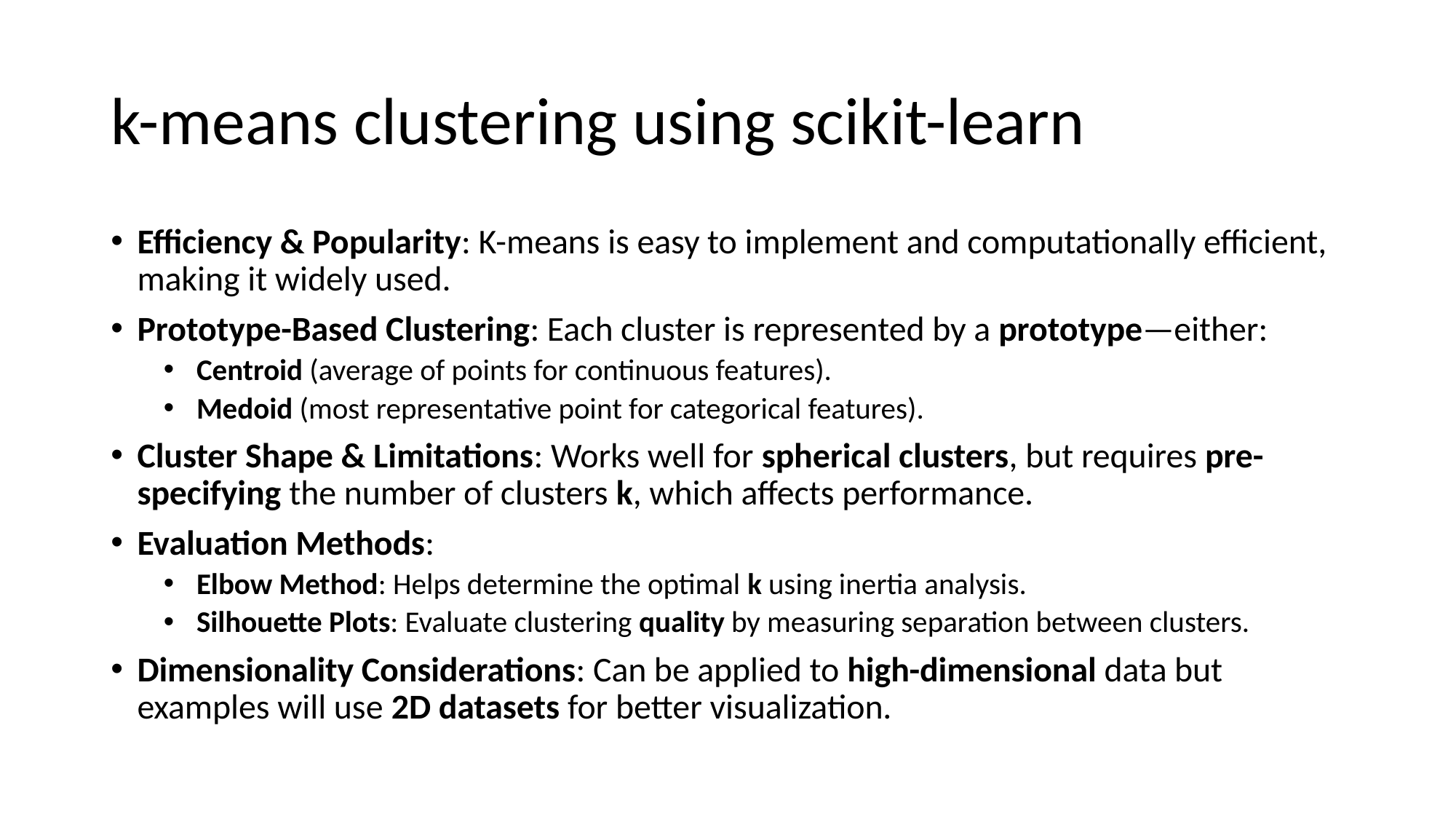

# k-means clustering using scikit-learn
Efficiency & Popularity: K-means is easy to implement and computationally efficient, making it widely used.
Prototype-Based Clustering: Each cluster is represented by a prototype—either:
Centroid (average of points for continuous features).
Medoid (most representative point for categorical features).
Cluster Shape & Limitations: Works well for spherical clusters, but requires pre-specifying the number of clusters k, which affects performance.
Evaluation Methods:
Elbow Method: Helps determine the optimal k using inertia analysis.
Silhouette Plots: Evaluate clustering quality by measuring separation between clusters.
Dimensionality Considerations: Can be applied to high-dimensional data but examples will use 2D datasets for better visualization.